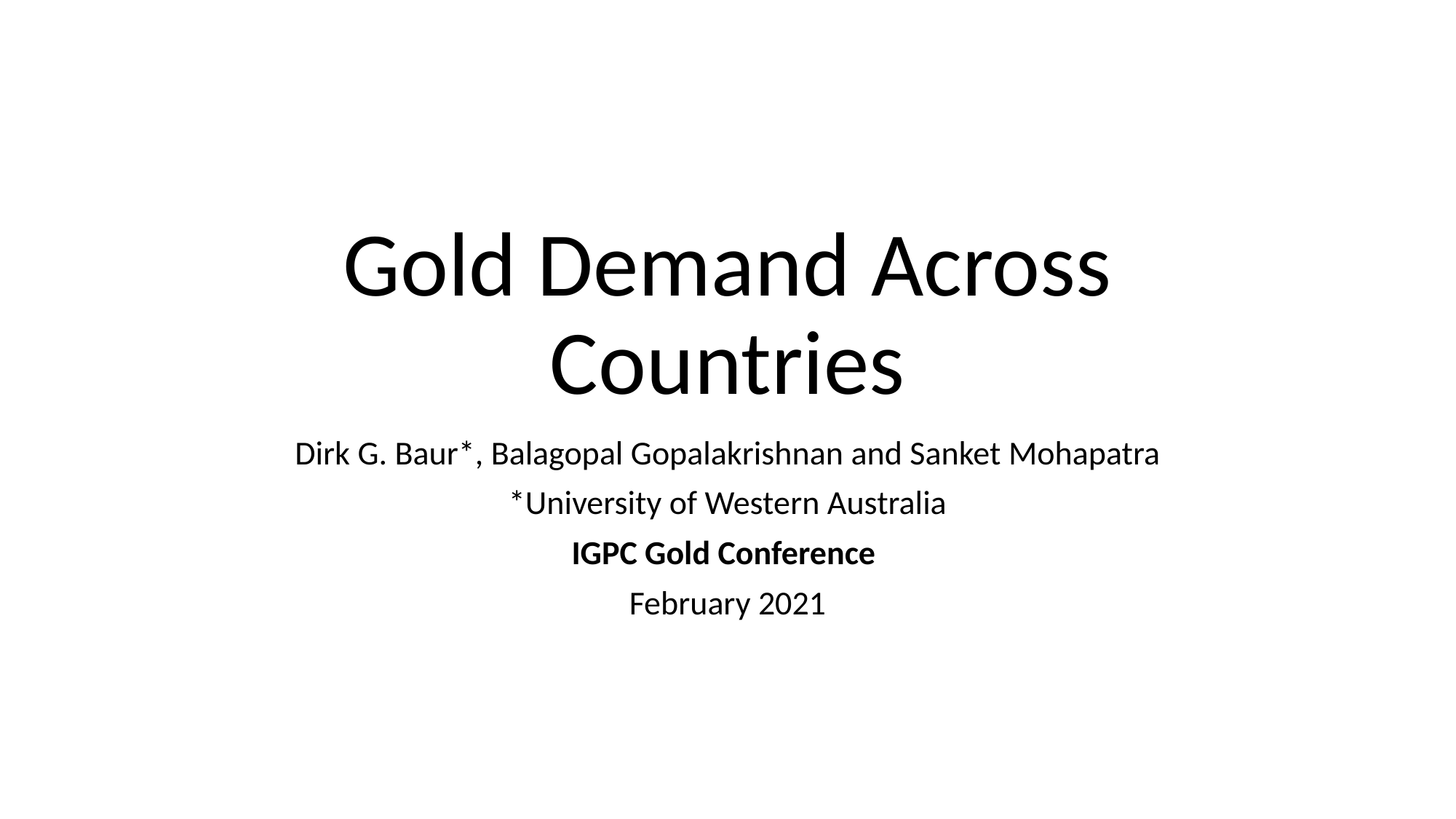

# Gold Demand Across Countries
Dirk G. Baur*, Balagopal Gopalakrishnan and Sanket Mohapatra
*University of Western Australia
IGPC Gold Conference
February 2021